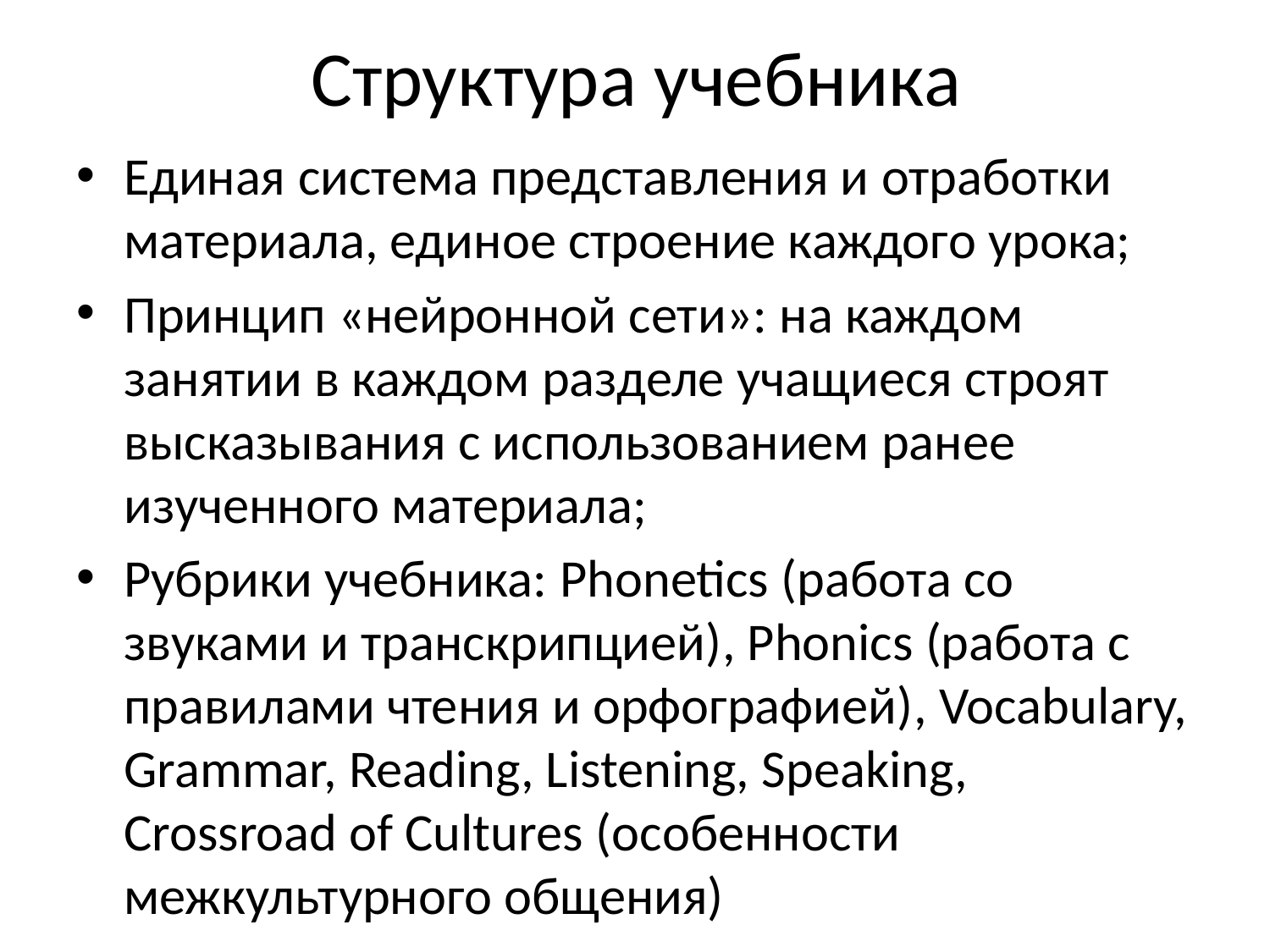

# Структура учебника
Единая система представления и отработки материала, единое строение каждого урока;
Принцип «нейронной сети»: на каждом занятии в каждом разделе учащиеся строят высказывания с использованием ранее изученного материала;
Рубрики учебника: Phonetics (работа со звуками и транскрипцией), Phonics (работа с правилами чтения и орфографией), Vocabulary, Grammar, Reading, Listening, Speaking, Crossroad of Cultures (особенности межкультурного общения)